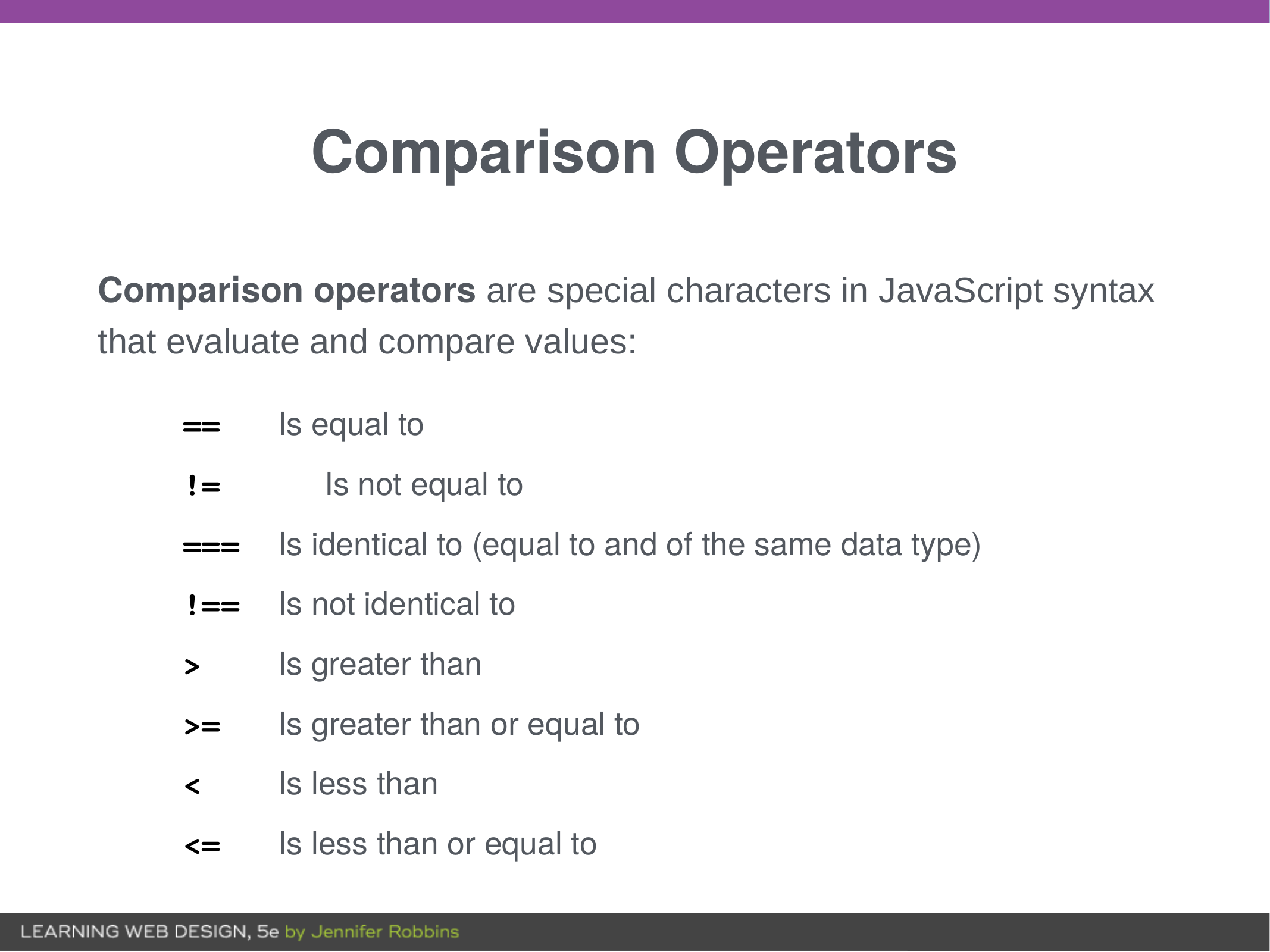

# Comparison Operators
Comparison operators are special characters in JavaScript syntax that evaluate and compare values:
==   Is equal to
!=	   Is not equal to
===  Is identical to (equal to and of the same data type)
!==  Is not identical to
>    Is greater than
>=   Is greater than or equal to
<    Is less than
<=   Is less than or equal to